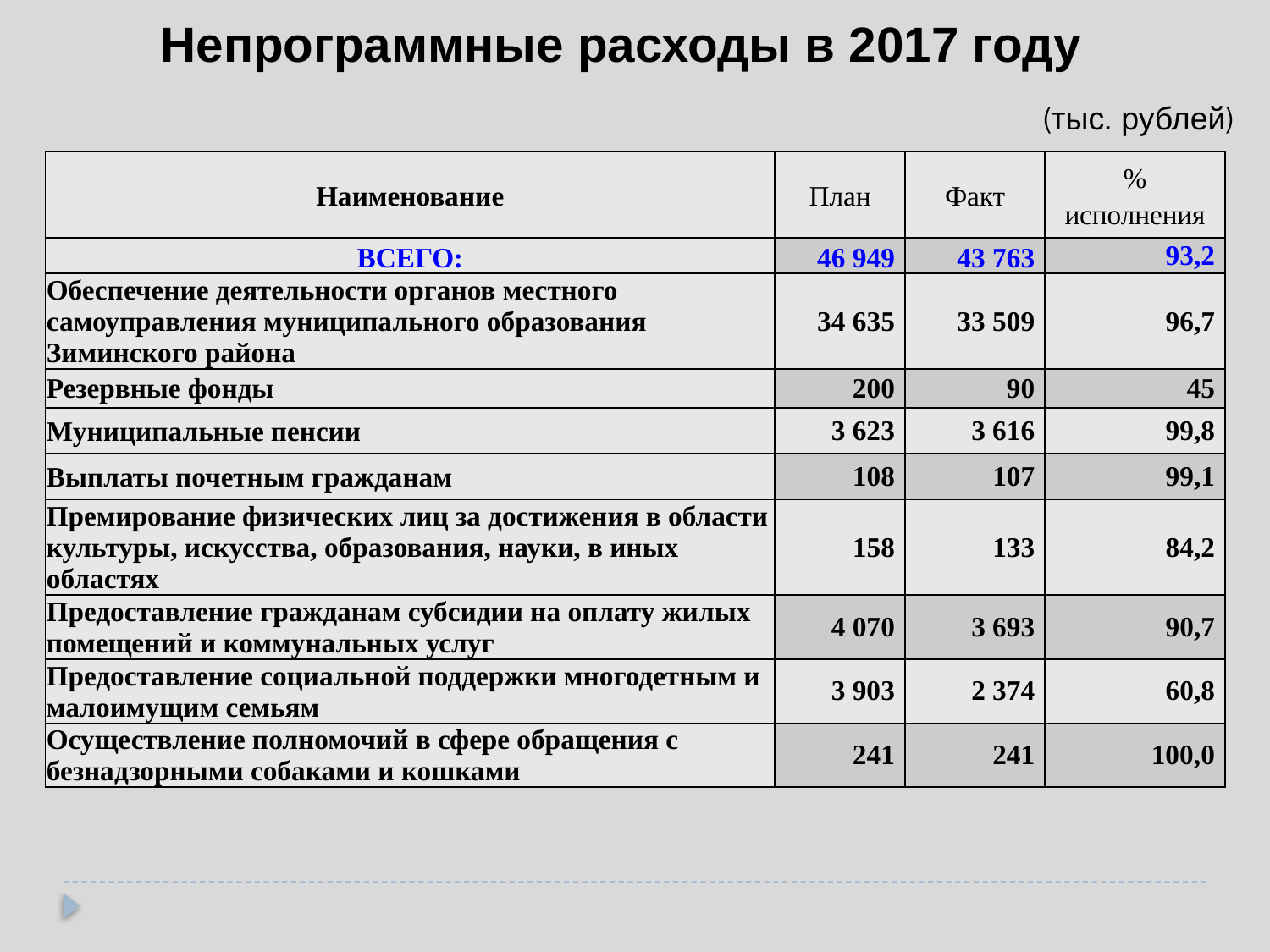

# Непрограммные расходы в 2017 году
(тыс. рублей)
| Наименование | План | Факт | % исполнения |
| --- | --- | --- | --- |
| ВСЕГО: | 46 949 | 43 763 | 93,2 |
| Обеспечение деятельности органов местного самоуправления муниципального образования Зиминского района | 34 635 | 33 509 | 96,7 |
| Резервные фонды | 200 | 90 | 45 |
| Муниципальные пенсии | 3 623 | 3 616 | 99,8 |
| Выплаты почетным гражданам | 108 | 107 | 99,1 |
| Премирование физических лиц за достижения в области культуры, искусства, образования, науки, в иных областях | 158 | 133 | 84,2 |
| Предоставление гражданам субсидии на оплату жилых помещений и коммунальных услуг | 4 070 | 3 693 | 90,7 |
| Предоставление социальной поддержки многодетным и малоимущим семьям | 3 903 | 2 374 | 60,8 |
| Осуществление полномочий в сфере обращения с безнадзорными собаками и кошками | 241 | 241 | 100,0 |